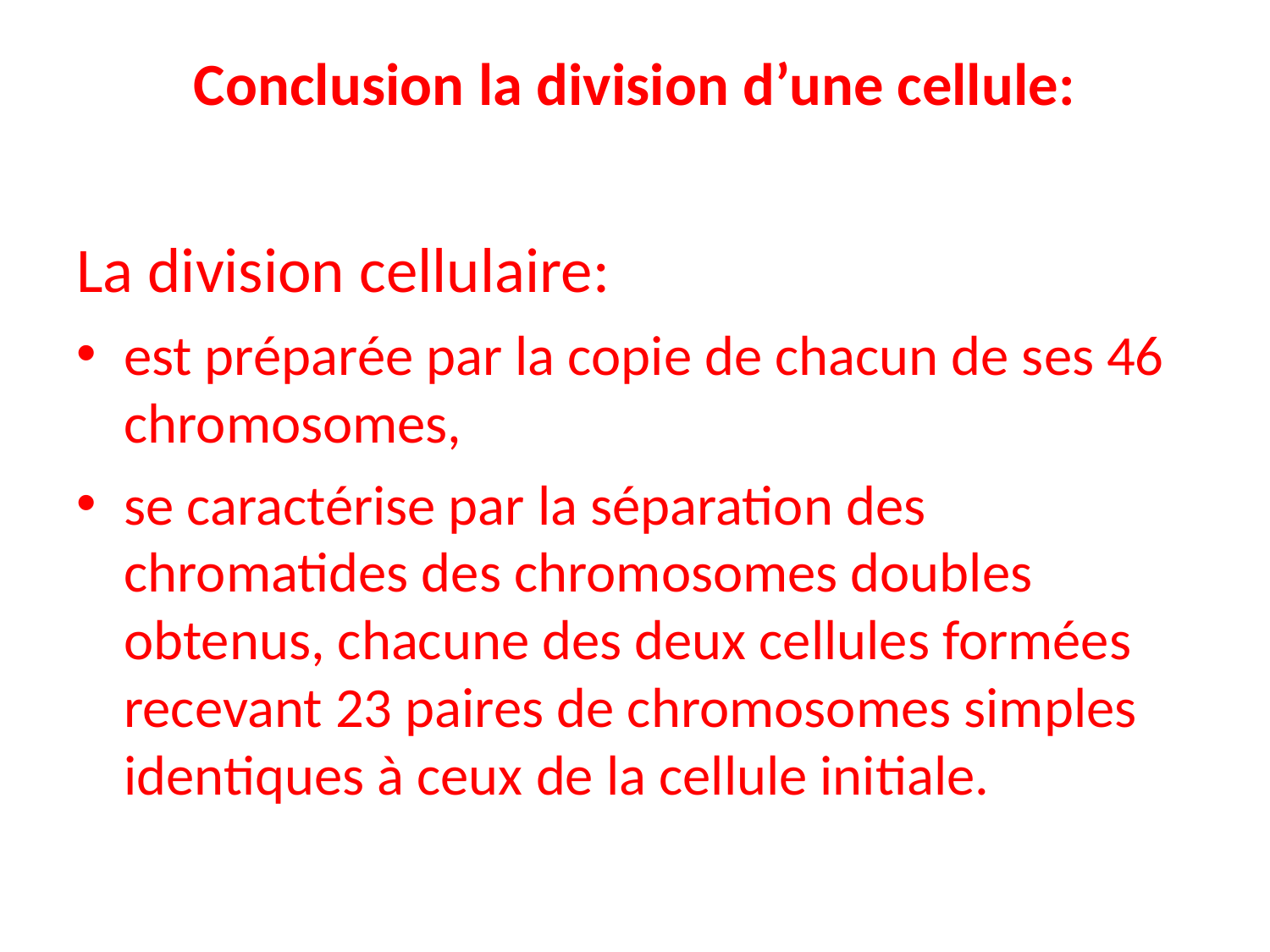

# Conclusion la division d’une cellule:
La division cellulaire:
est préparée par la copie de chacun de ses 46 chromosomes,
se caractérise par la séparation des chromatides des chromosomes doubles obtenus, chacune des deux cellules formées recevant 23 paires de chromosomes simples identiques à ceux de la cellule initiale.